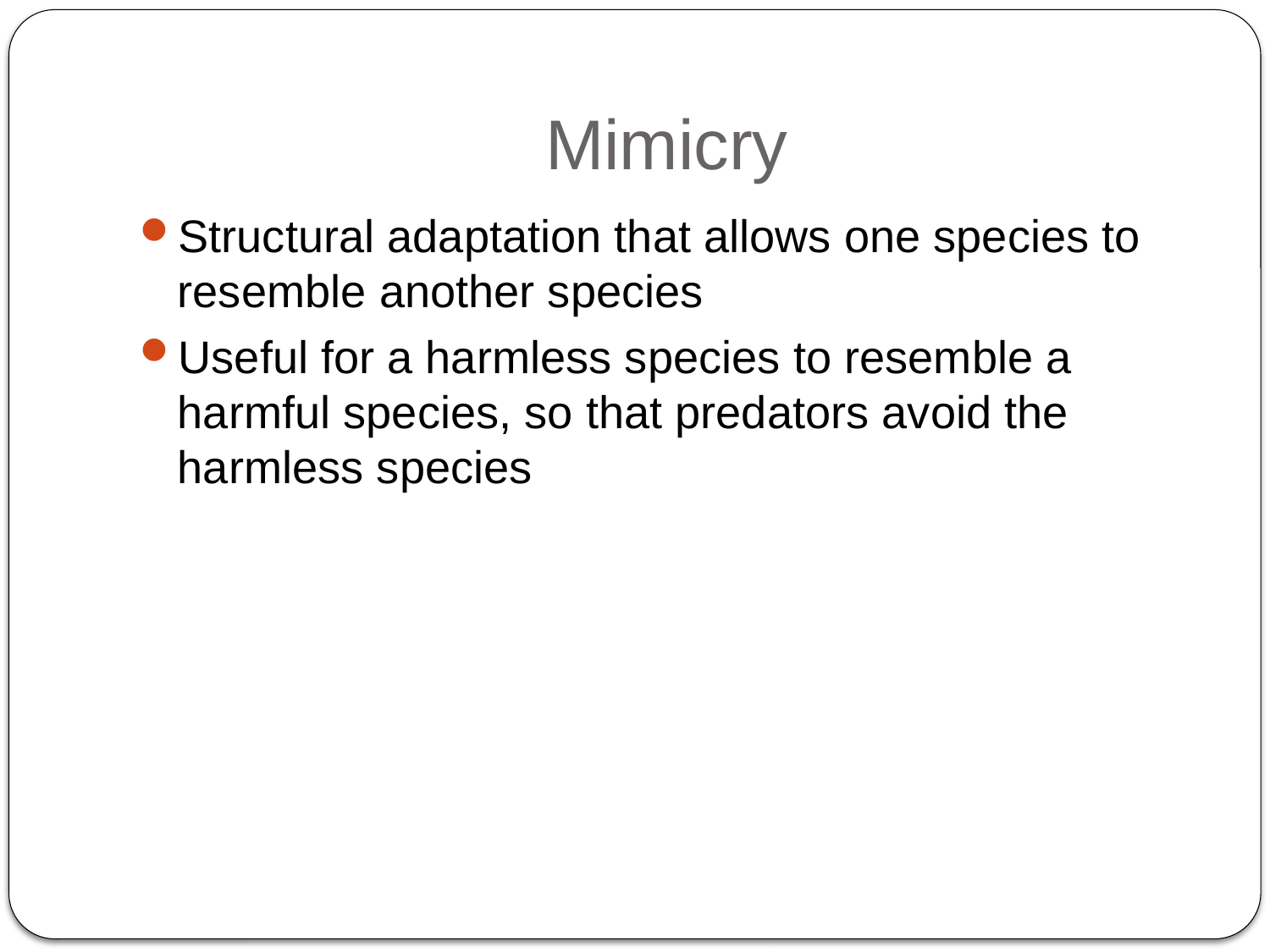

# Mimicry
Structural adaptation that allows one species to resemble another species
Useful for a harmless species to resemble a harmful species, so that predators avoid the harmless species